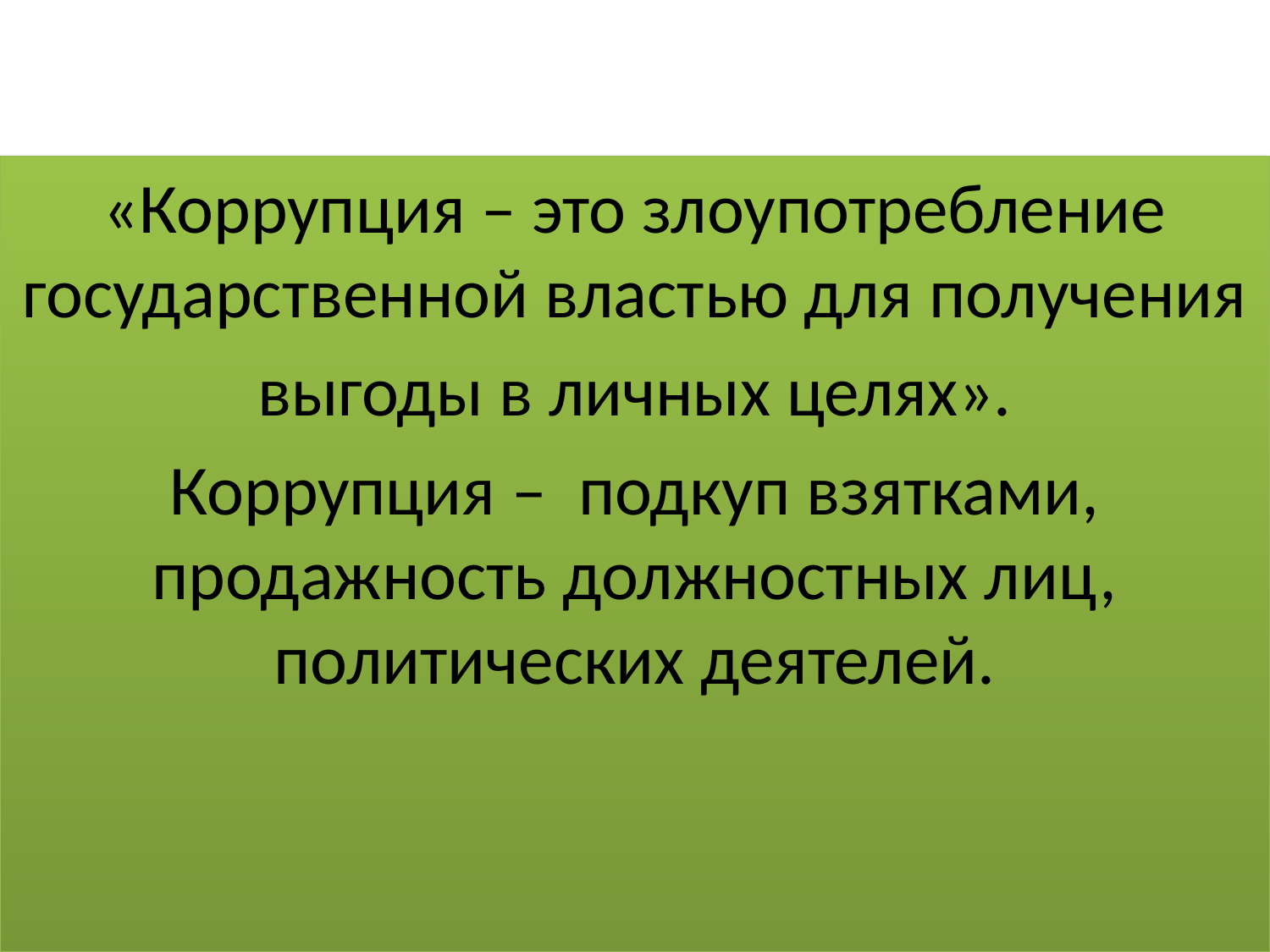

#
«Коррупция – это злоупотребление государственной властью для получения
выгоды в личных целях».
Коррупция –  подкуп взятками, продажность должностных лиц, политических деятелей.